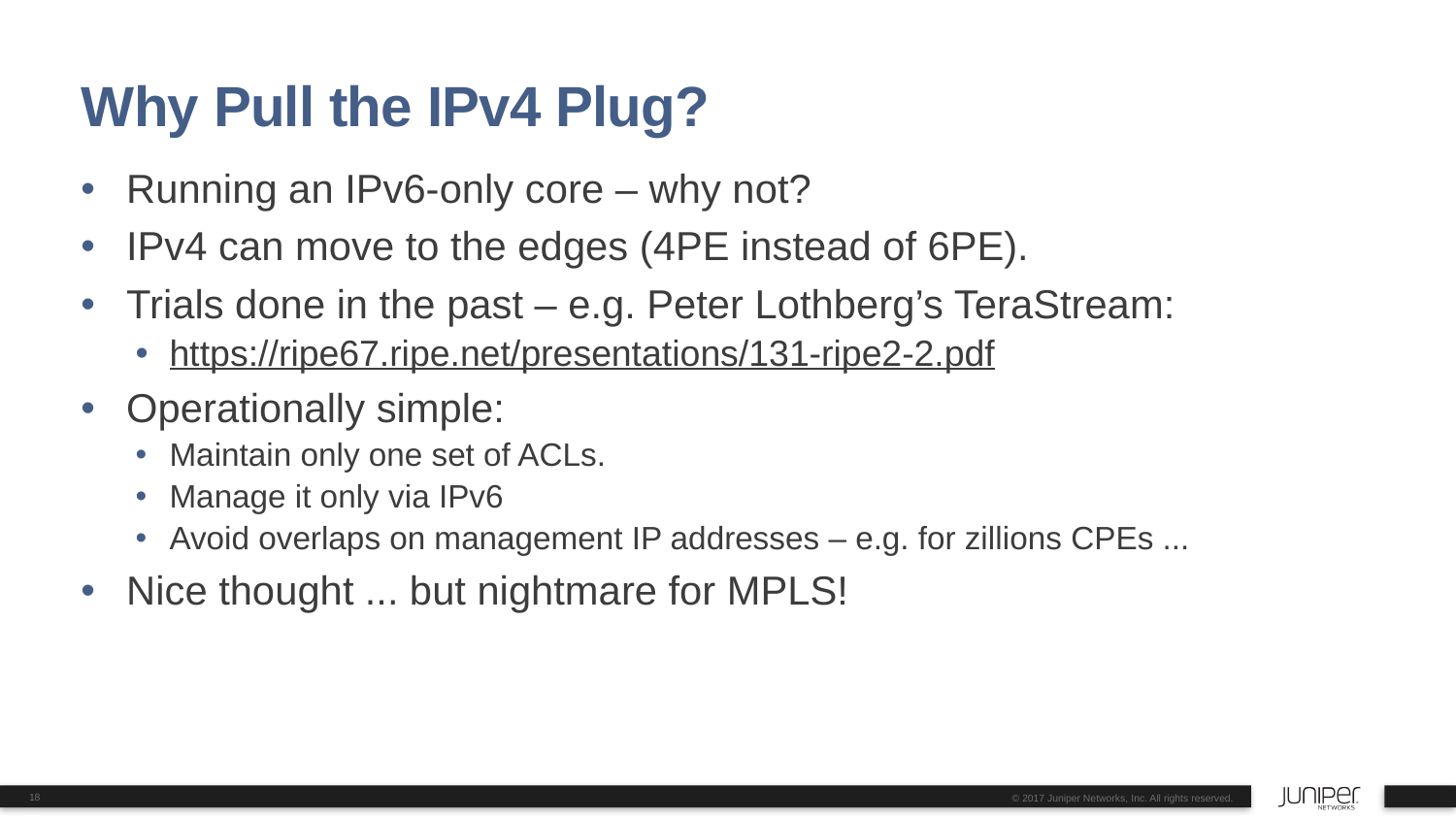

# Why Pull the IPv4 Plug?
Running an IPv6-only core – why not?
IPv4 can move to the edges (4PE instead of 6PE).
Trials done in the past – e.g. Peter Lothberg’s TeraStream:
https://ripe67.ripe.net/presentations/131-ripe2-2.pdf
Operationally simple:
Maintain only one set of ACLs.
Manage it only via IPv6
Avoid overlaps on management IP addresses – e.g. for zillions CPEs ...
Nice thought ... but nightmare for MPLS!